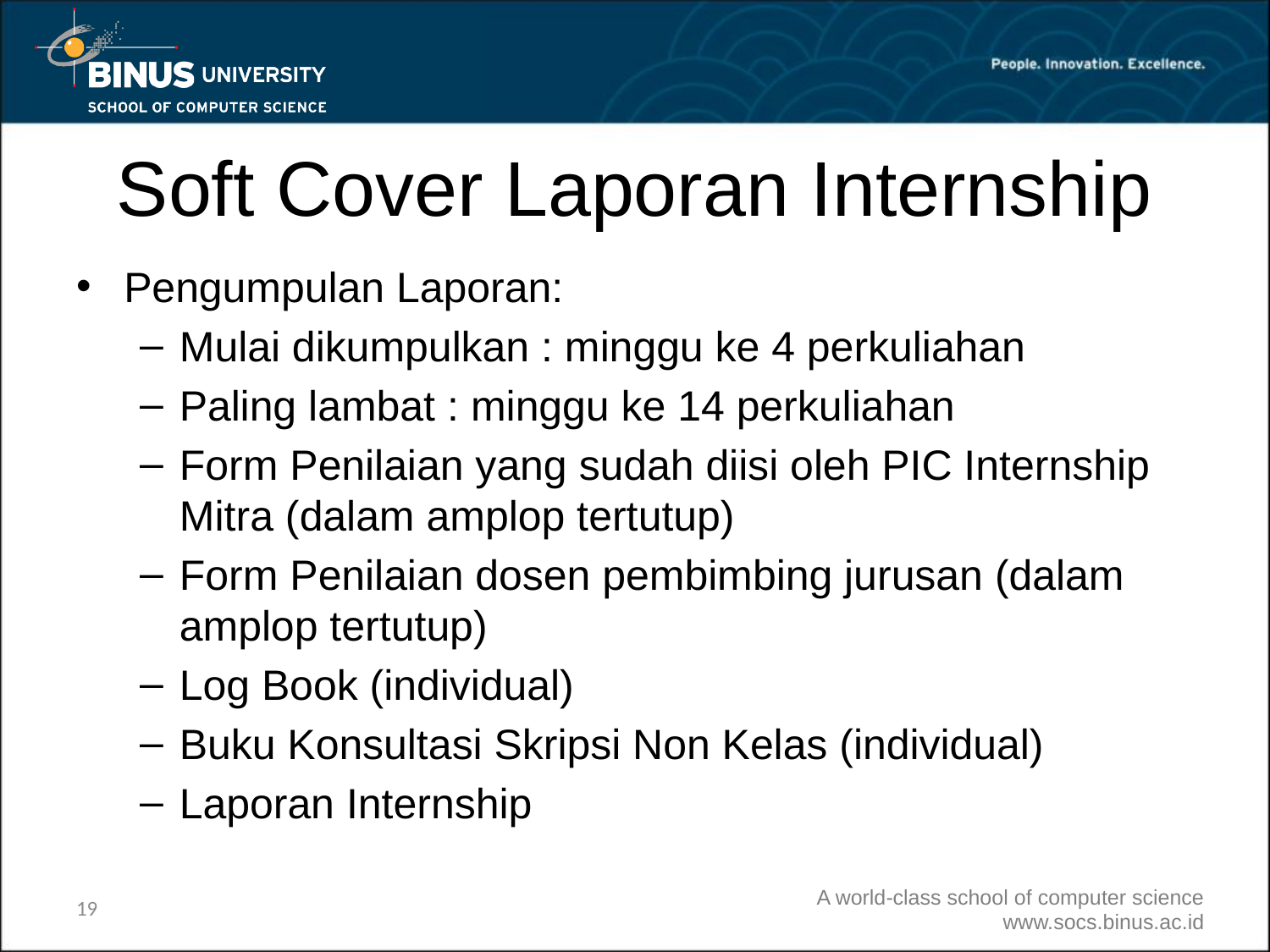

# Soft Cover Laporan Internship
Pengumpulan Laporan:
Mulai dikumpulkan : minggu ke 4 perkuliahan
Paling lambat : minggu ke 14 perkuliahan
Form Penilaian yang sudah diisi oleh PIC Internship Mitra (dalam amplop tertutup)
Form Penilaian dosen pembimbing jurusan (dalam amplop tertutup)
Log Book (individual)
Buku Konsultasi Skripsi Non Kelas (individual)
Laporan Internship
19